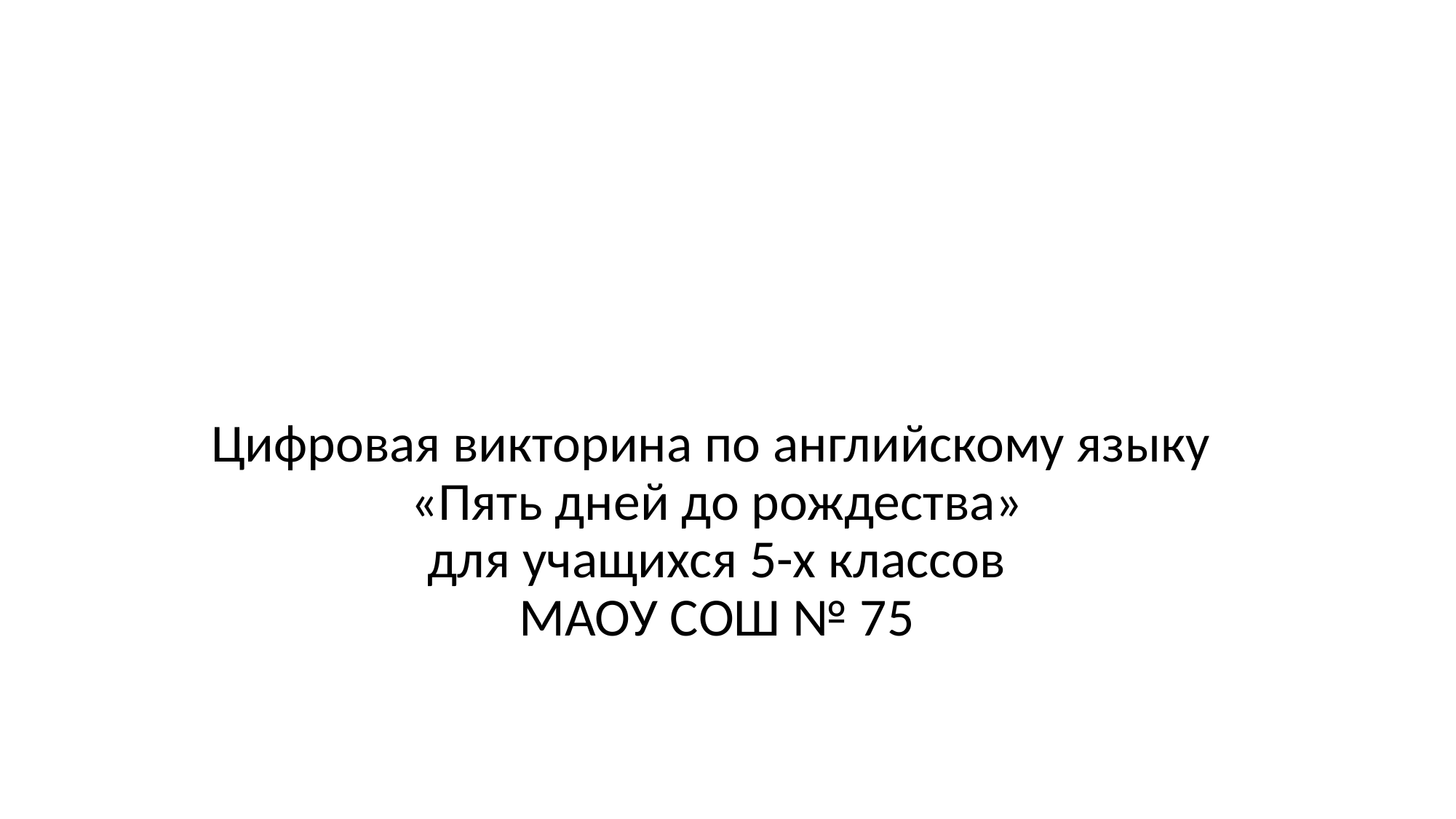

# Цифровая викторина по английскому языку «Пять дней до рождества» для учащихся 5-х классов МАОУ СОШ № 75